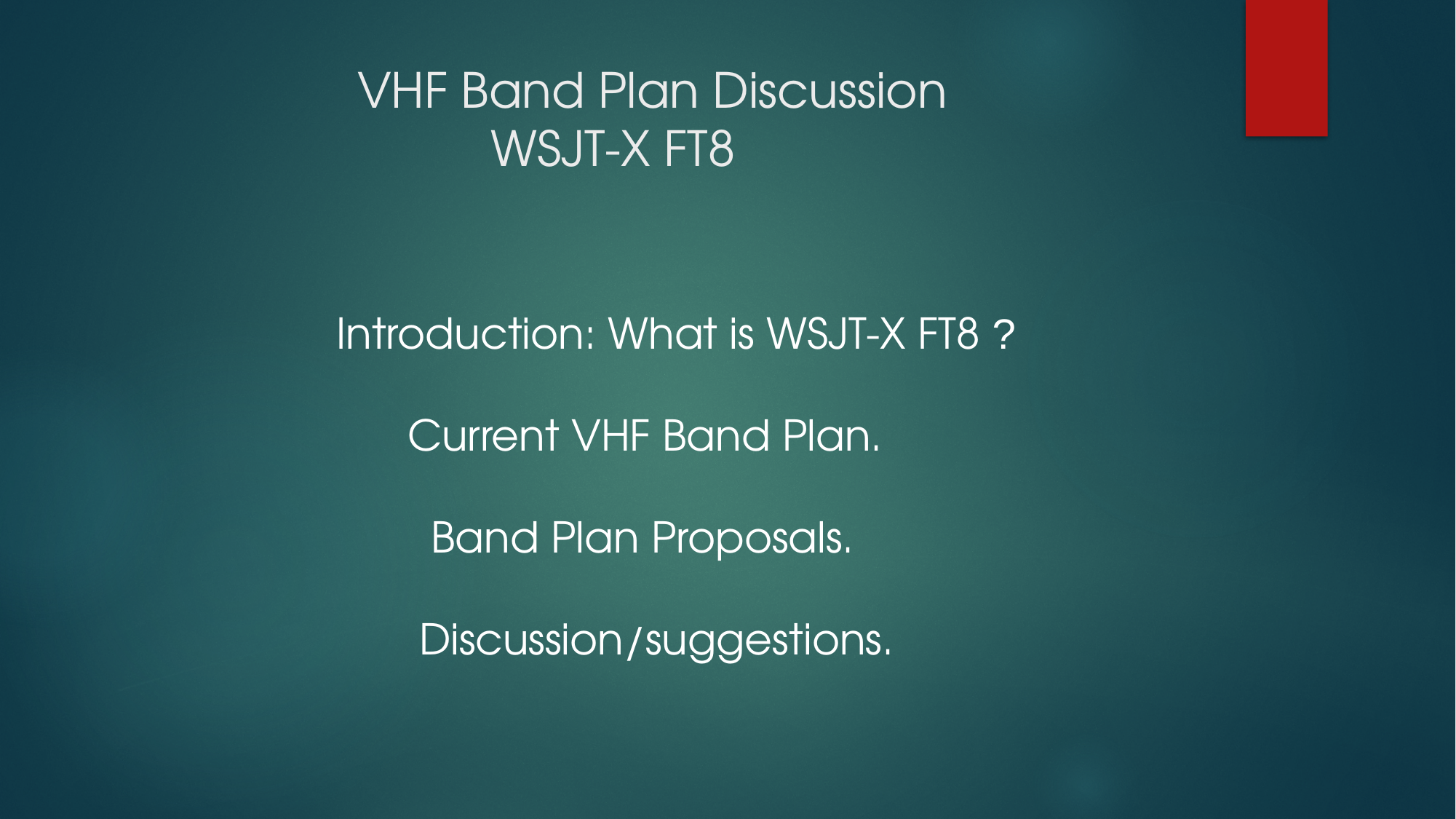

# VHF Band Plan Discussion WSJT-X FT8
        Introduction: What is WSJT-X FT8 ?

              Current VHF Band Plan.

                Band Plan Proposals.

               Discussion/suggestions.